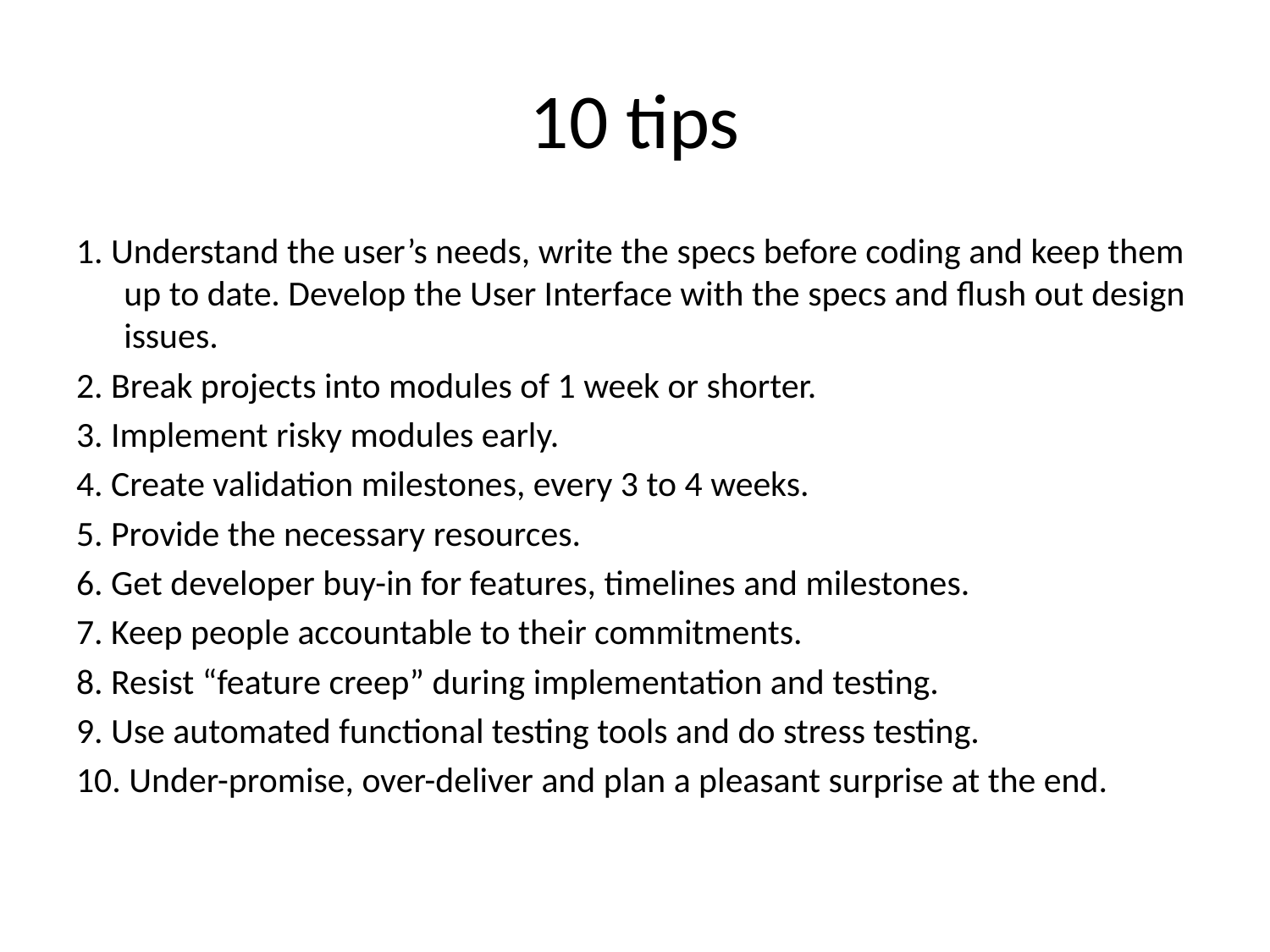

# 10 tips
1. Understand the user’s needs, write the specs before coding and keep them up to date. Develop the User Interface with the specs and flush out design issues.
2. Break projects into modules of 1 week or shorter.
3. Implement risky modules early.
4. Create validation milestones, every 3 to 4 weeks.
5. Provide the necessary resources.
6. Get developer buy-in for features, timelines and milestones.
7. Keep people accountable to their commitments.
8. Resist “feature creep” during implementation and testing.
9. Use automated functional testing tools and do stress testing.
10. Under-promise, over-deliver and plan a pleasant surprise at the end.